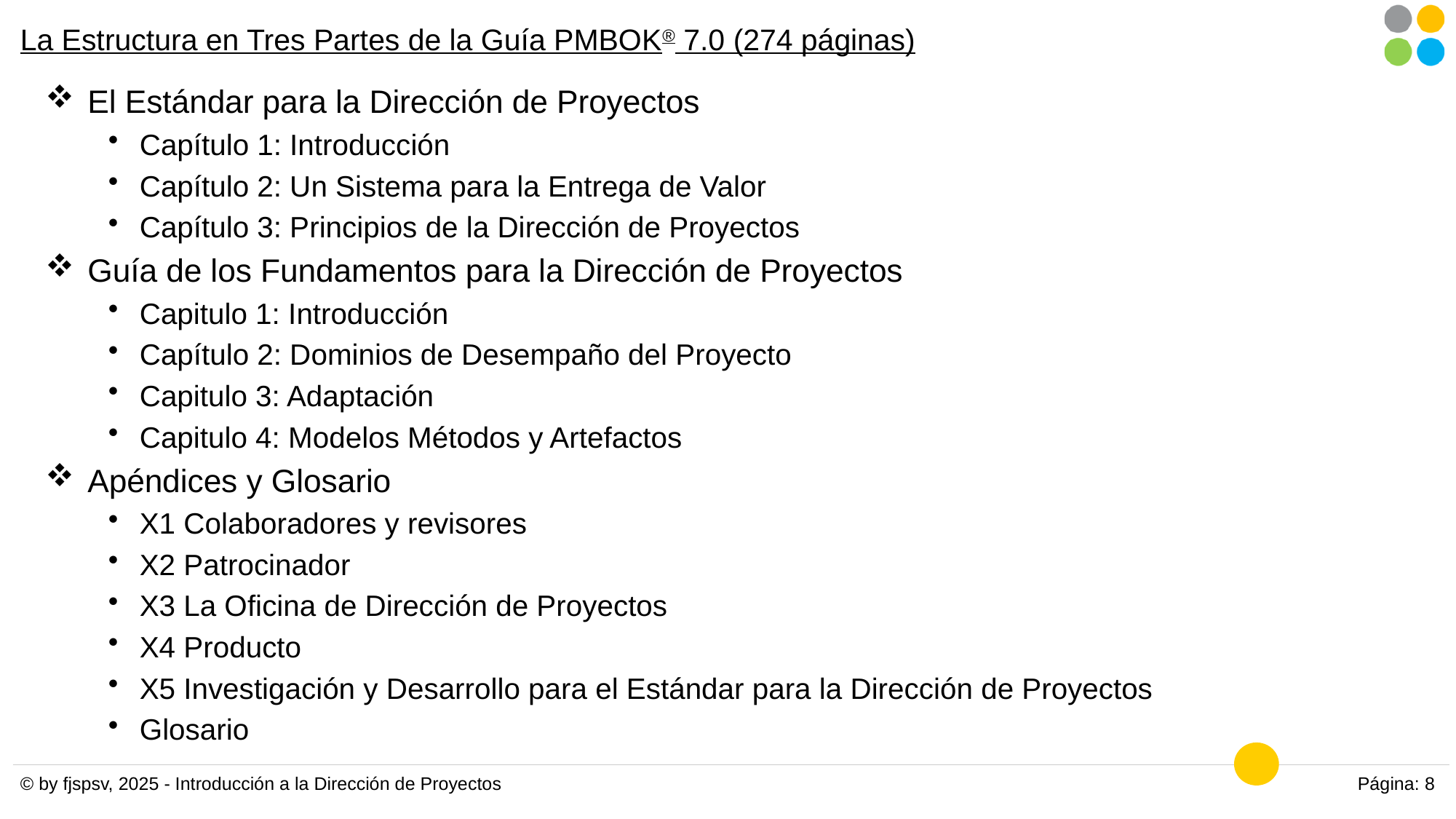

# La Estructura en Tres Partes de la Guía PMBOK® 7.0 (274 páginas)
El Estándar para la Dirección de Proyectos
Capítulo 1: Introducción
Capítulo 2: Un Sistema para la Entrega de Valor
Capítulo 3: Principios de la Dirección de Proyectos
Guía de los Fundamentos para la Dirección de Proyectos
Capitulo 1: Introducción
Capítulo 2: Dominios de Desempaño del Proyecto
Capitulo 3: Adaptación
Capitulo 4: Modelos Métodos y Artefactos
Apéndices y Glosario
X1 Colaboradores y revisores
X2 Patrocinador
X3 La Oficina de Dirección de Proyectos
X4 Producto
X5 Investigación y Desarrollo para el Estándar para la Dirección de Proyectos
Glosario

© by fjspsv, 2025 - Introducción a la Dirección de Proyectos
Página: 8